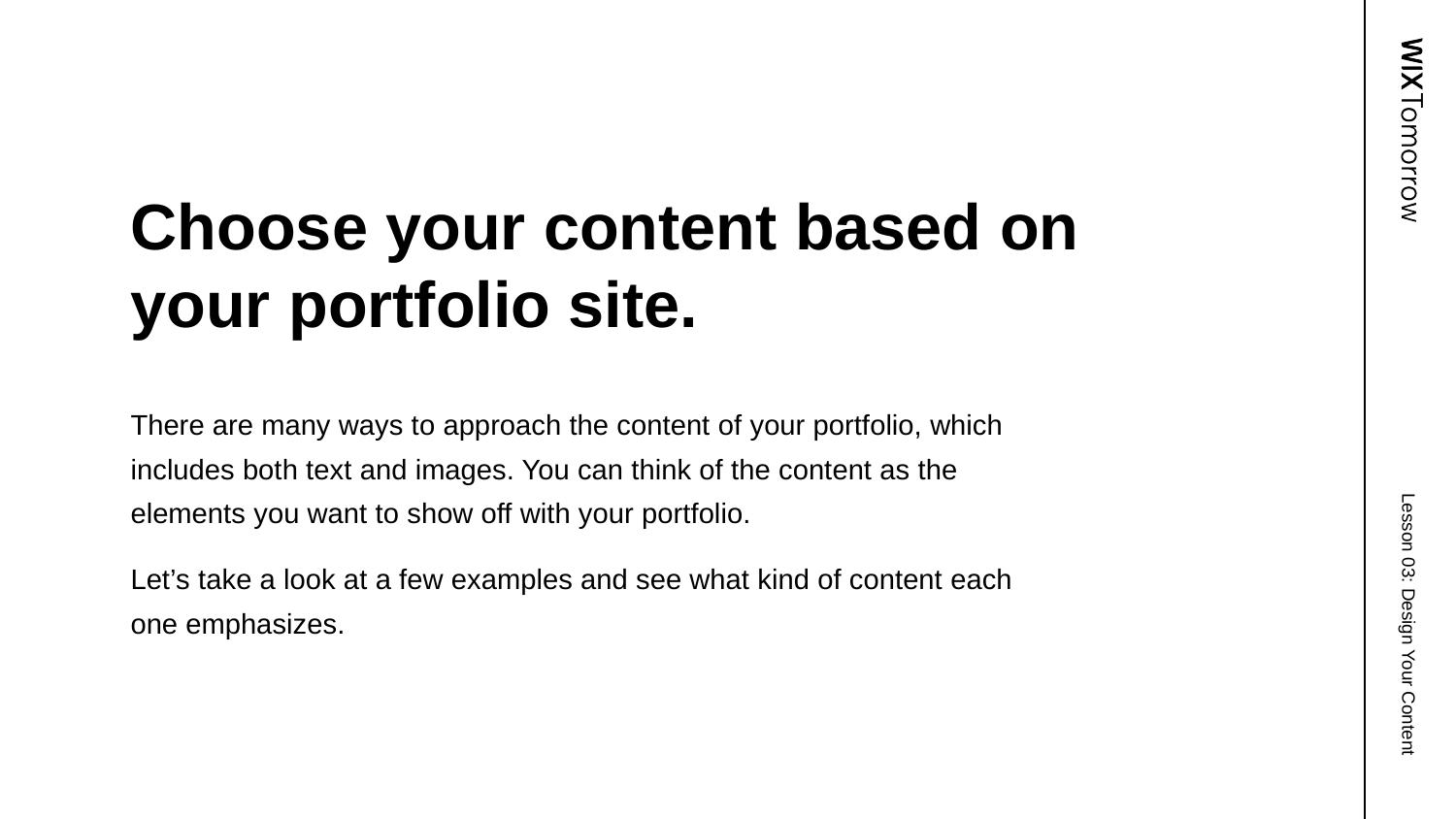

# Choose your content based on your portfolio site.
There are many ways to approach the content of your portfolio, which includes both text and images. You can think of the content as the elements you want to show off with your portfolio.
Let’s take a look at a few examples and see what kind of content each one emphasizes.